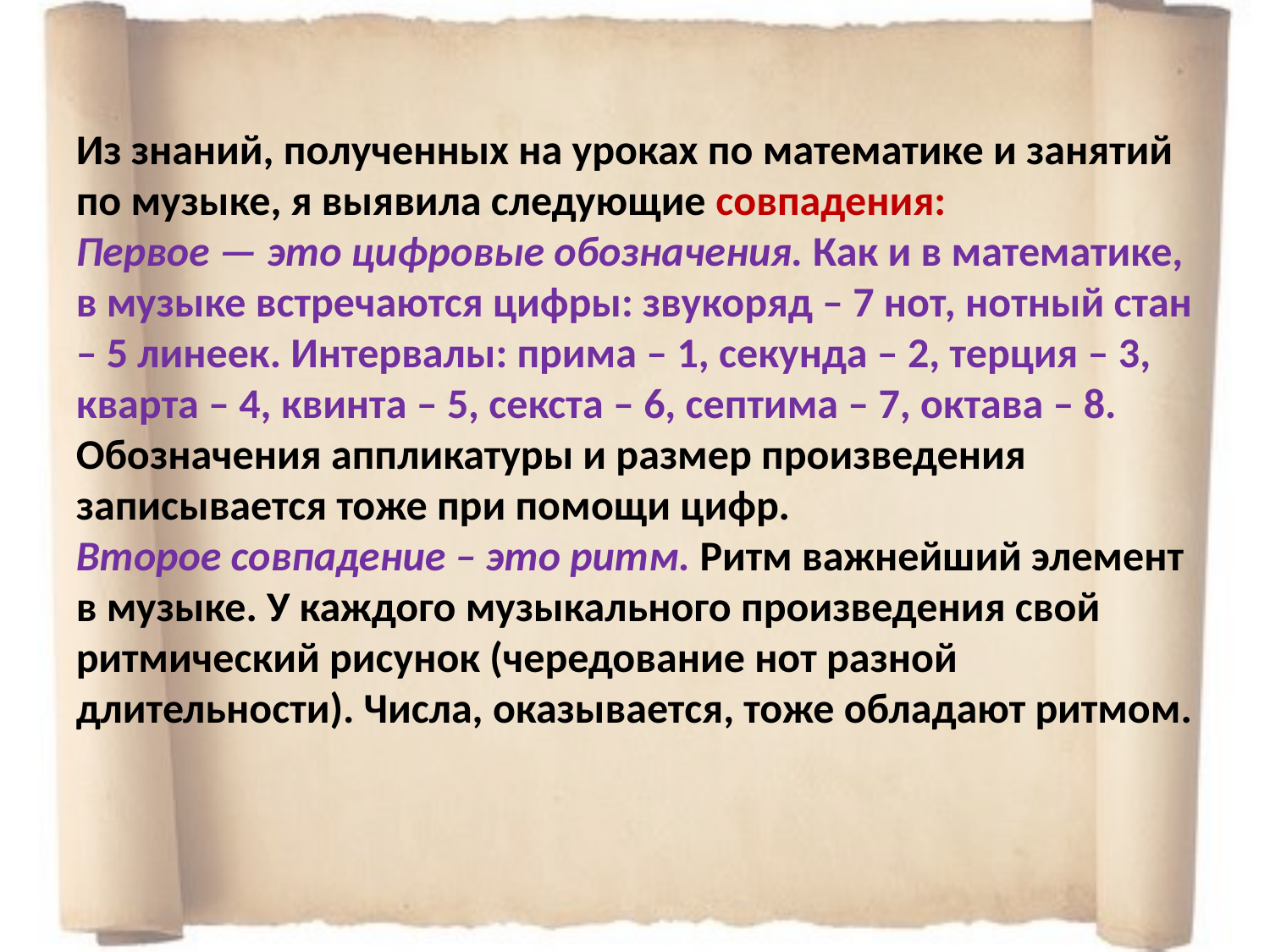

Из знаний, полученных на уроках по математике и занятий по музыке, я выявила следующие совпадения:
Первое — это цифровые обозначения. Как и в математике, в музыке встречаются цифры: звукоряд – 7 нот, нотный стан – 5 линеек. Интервалы: прима – 1, секунда – 2, терция – 3, кварта – 4, квинта – 5, секста – 6, септима – 7, октава – 8. Обозначения аппликатуры и размер произведения записывается тоже при помощи цифр.
Второе совпадение – это ритм. Ритм важнейший элемент в музыке. У каждого музыкального произведения свой ритмический рисунок (чередование нот разной длительности). Числа, оказывается, тоже обладают ритмом.